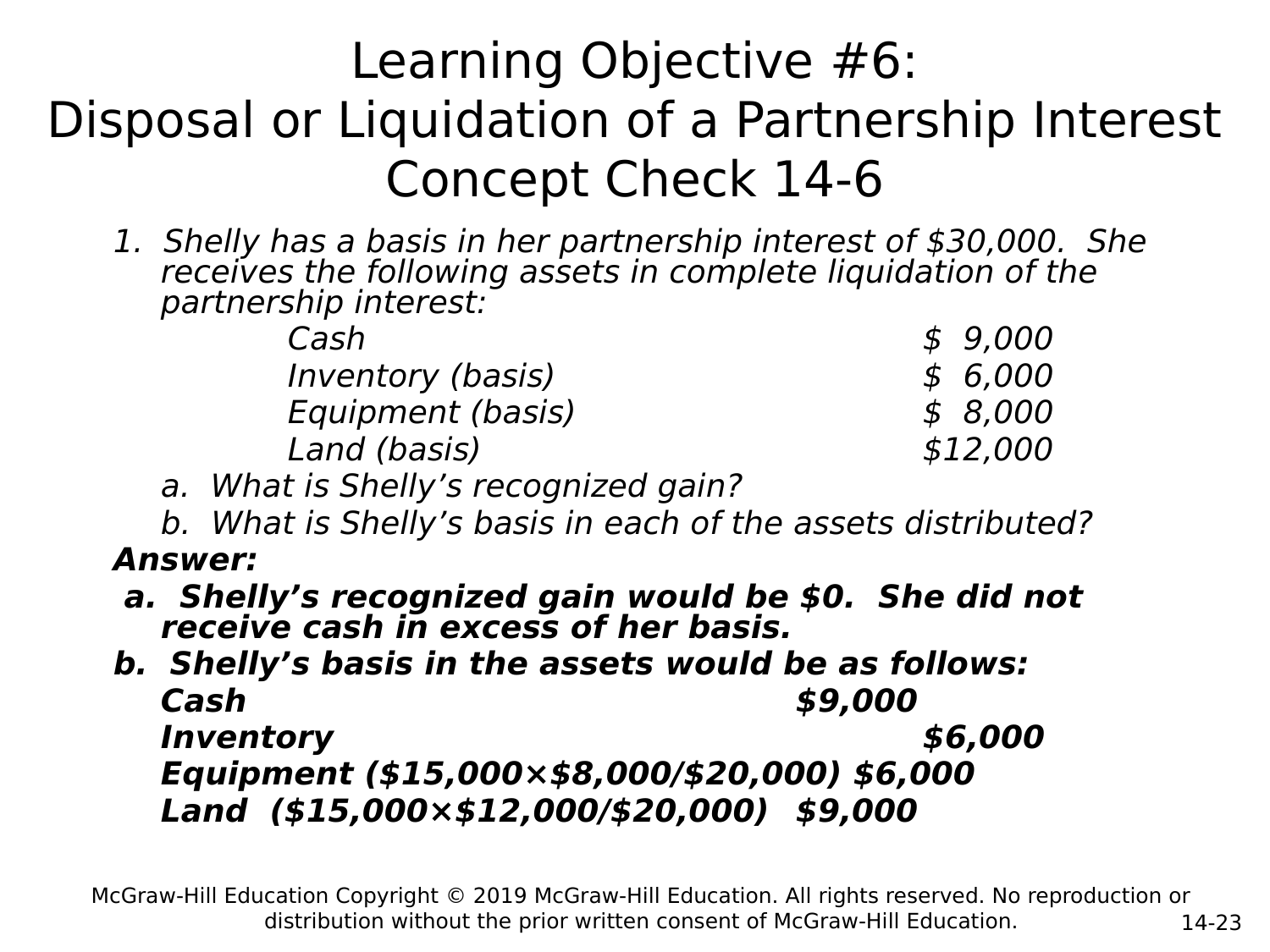

# Learning Objective #6: Disposal or Liquidation of a Partnership Interest Concept Check 14-6
1.  Shelly has a basis in her partnership interest of $30,000.  She receives the following assets in complete liquidation of the partnership interest:
		Cash					$  9,000
		Inventory (basis)			$  6,000
		Equipment (basis)			$  8,000
		Land (basis)				$12,000
	a.  What is Shelly’s recognized gain?
	b.  What is Shelly’s basis in each of the assets distributed?
Answer:
 a.  Shelly’s recognized gain would be $0.  She did not receive cash in excess of her basis.
b.  Shelly’s basis in the assets would be as follows:
	Cash					$9,000
	Inventory					$6,000
	Equipment ($15,000×$8,000/$20,000) $6,000
	Land  ($15,000×$12,000/$20,000)	$9,000
McGraw-Hill Education Copyright © 2019 McGraw-Hill Education. All rights reserved. No reproduction or distribution without the prior written consent of McGraw-Hill Education.
14-23